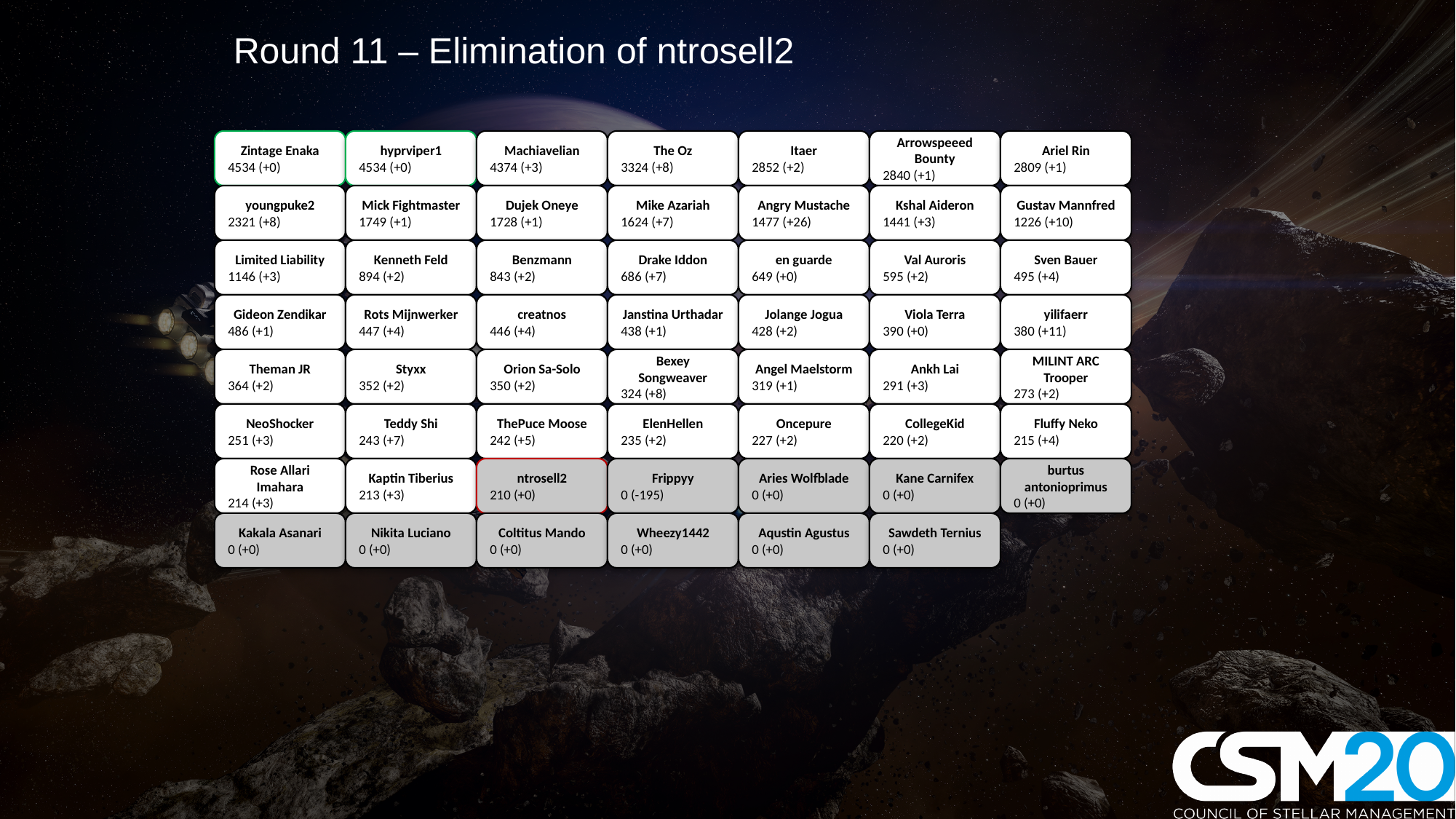

Round 11 – Elimination of ntrosell2
Zintage Enaka
4534 (+0)
hyprviper1
4534 (+0)
Machiavelian
4374 (+3)
The Oz
3324 (+8)
Itaer
2852 (+2)
Arrowspeeed Bounty
2840 (+1)
Ariel Rin
2809 (+1)
youngpuke2
2321 (+8)
Mick Fightmaster
1749 (+1)
Dujek Oneye
1728 (+1)
Mike Azariah
1624 (+7)
Angry Mustache
1477 (+26)
Kshal Aideron
1441 (+3)
Gustav Mannfred
1226 (+10)
Limited Liability
1146 (+3)
Kenneth Feld
894 (+2)
Benzmann
843 (+2)
Drake Iddon
686 (+7)
en guarde
649 (+0)
Val Auroris
595 (+2)
Sven Bauer
495 (+4)
Gideon Zendikar
486 (+1)
Rots Mijnwerker
447 (+4)
creatnos
446 (+4)
Janstina Urthadar
438 (+1)
Jolange Jogua
428 (+2)
Viola Terra
390 (+0)
yilifaerr
380 (+11)

Theman JR
364 (+2)
Styxx
352 (+2)
Orion Sa-Solo
350 (+2)
Bexey Songweaver
324 (+8)
Angel Maelstorm
319 (+1)
Ankh Lai
291 (+3)
MILINT ARC Trooper
273 (+2)
NeoShocker
251 (+3)
Teddy Shi
243 (+7)
ThePuce Moose
242 (+5)
ElenHellen
235 (+2)
Oncepure
227 (+2)
CollegeKid
220 (+2)
Fluffy Neko
215 (+4)
Rose Allari Imahara
214 (+3)
Kaptin Tiberius
213 (+3)
ntrosell2
210 (+0)
Frippyy
0 (-195)
Aries Wolfblade
0 (+0)
Kane Carnifex
0 (+0)
burtus antonioprimus
0 (+0)
Kakala Asanari
0 (+0)
Nikita Luciano
0 (+0)
Coltitus Mando
0 (+0)
Wheezy1442
0 (+0)
Aqustin Agustus
0 (+0)
Sawdeth Ternius
0 (+0)
#